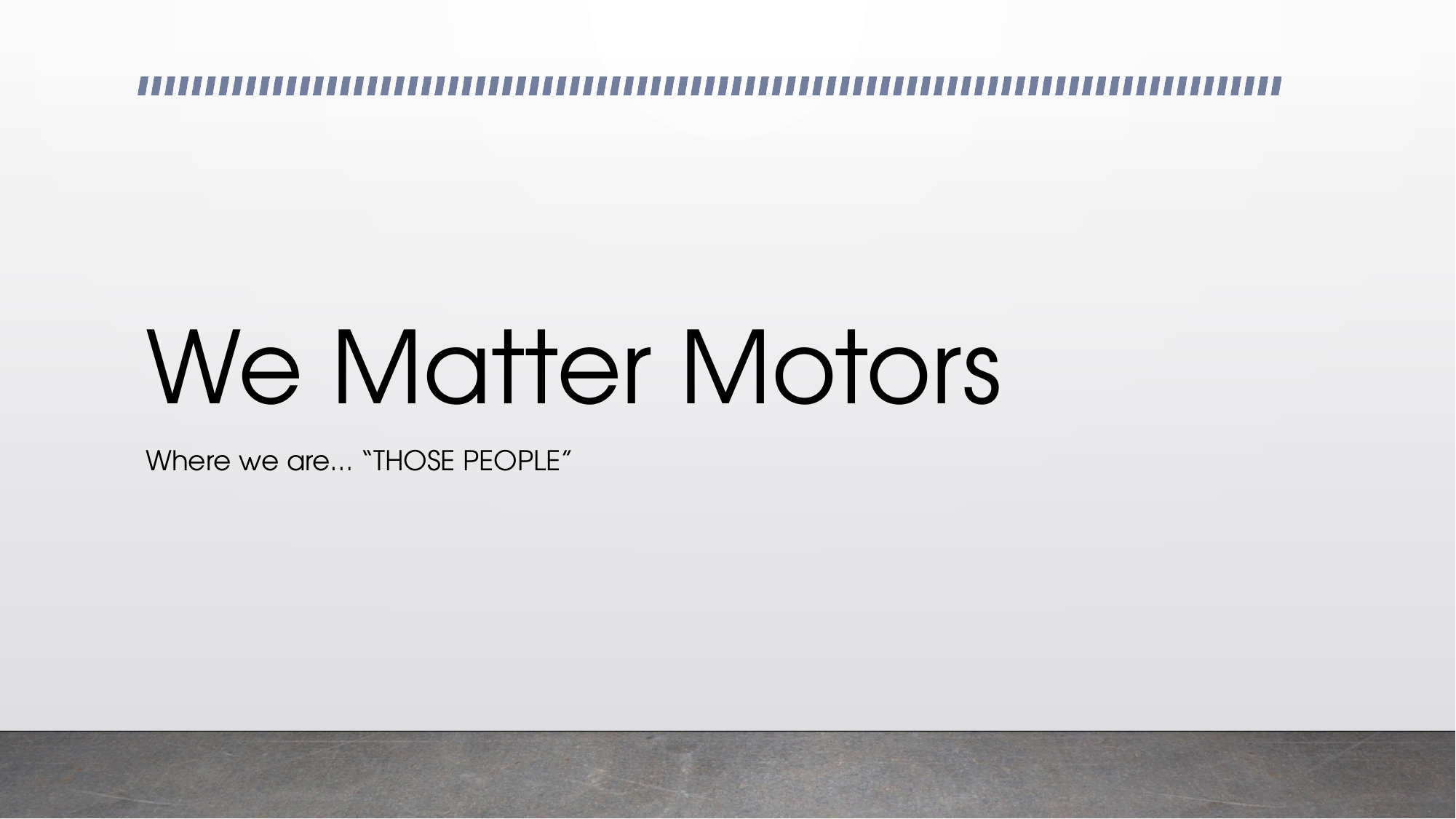

# We Matter Motors
Where we are… “THOSE PEOPLE”